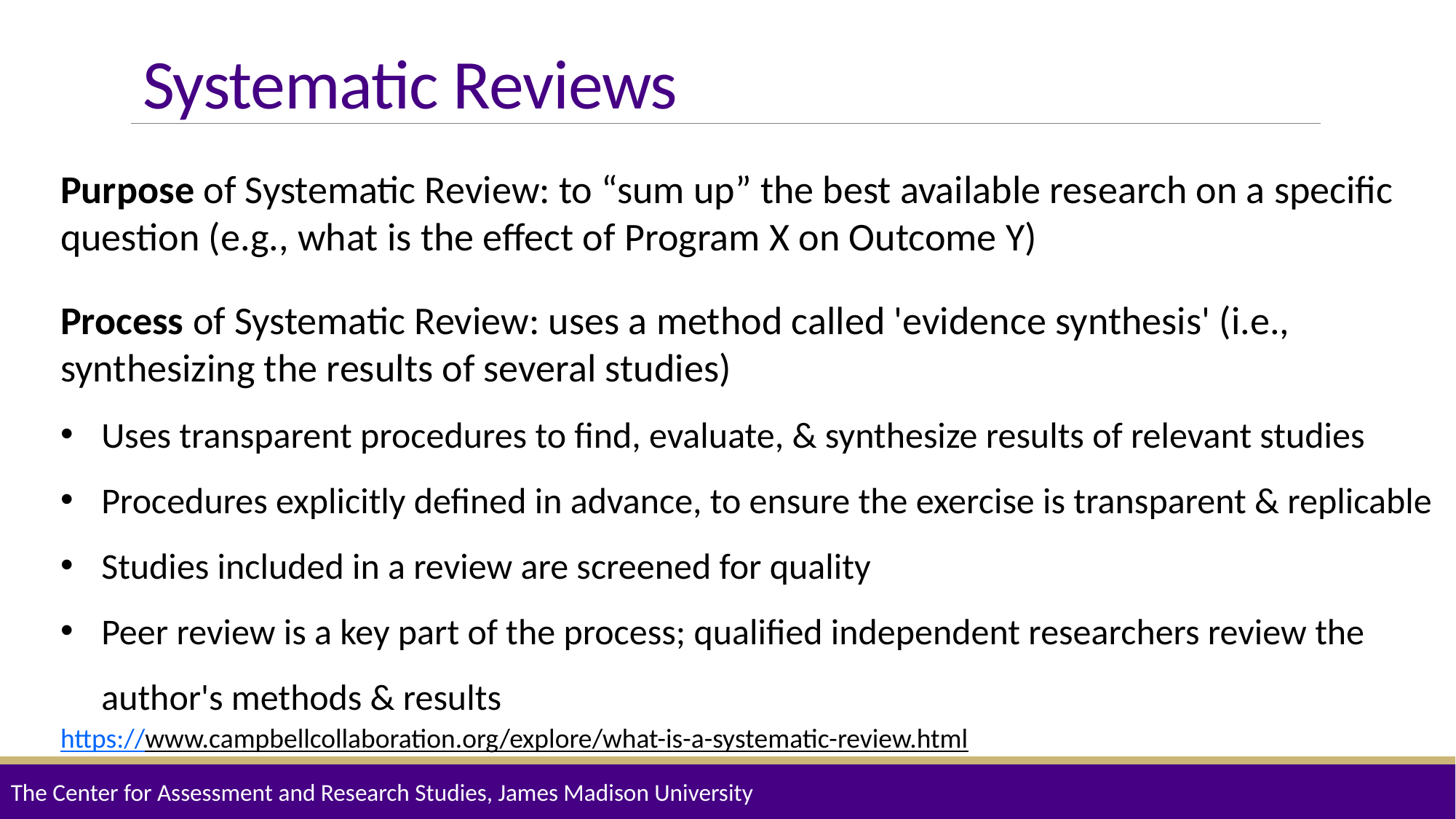

# Systematic Reviews
Purpose of Systematic Review: to “sum up” the best available research on a specific question (e.g., what is the effect of Program X on Outcome Y)

Process of Systematic Review: uses a method called 'evidence synthesis' (i.e., synthesizing the results of several studies)
Uses transparent procedures to find, evaluate, & synthesize results of relevant studies
Procedures explicitly defined in advance, to ensure the exercise is transparent & replicable
Studies included in a review are screened for quality
Peer review is a key part of the process; qualified independent researchers review the author's methods & results

https://www.campbellcollaboration.org/explore/what-is-a-systematic-review.html

The Center for Assessment and Research Studies, James Madison University